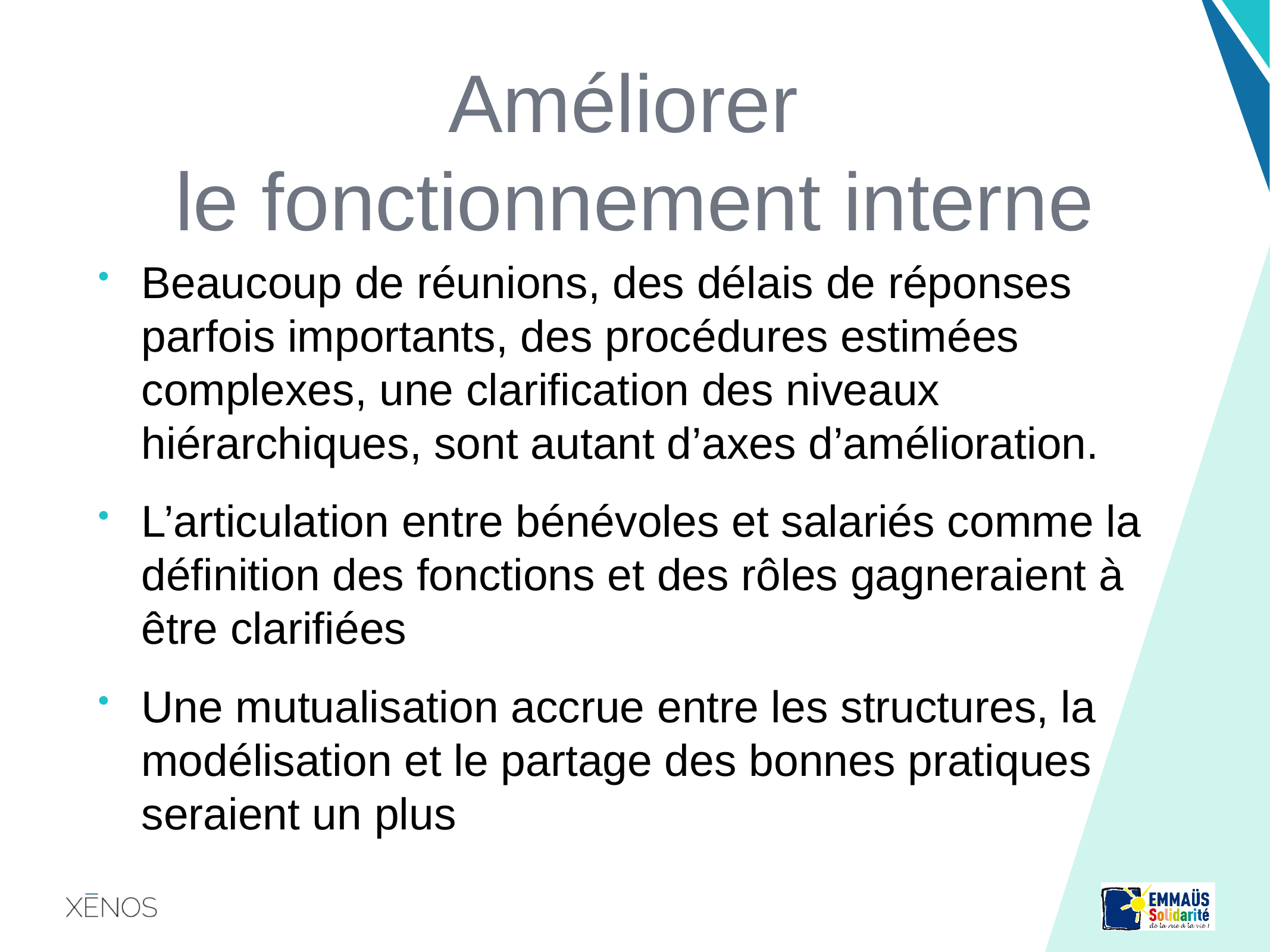

# Améliorer le fonctionnement interne

Beaucoup de réunions, des délais de réponses parfois importants, des procédures estimées complexes, une clarification des niveaux hiérarchiques, sont autant d’axes d’amélioration.
L’articulation entre bénévoles et salariés comme la définition des fonctions et des rôles gagneraient à être clarifiées
Une mutualisation accrue entre les structures, la modélisation et le partage des bonnes pratiques seraient un plus